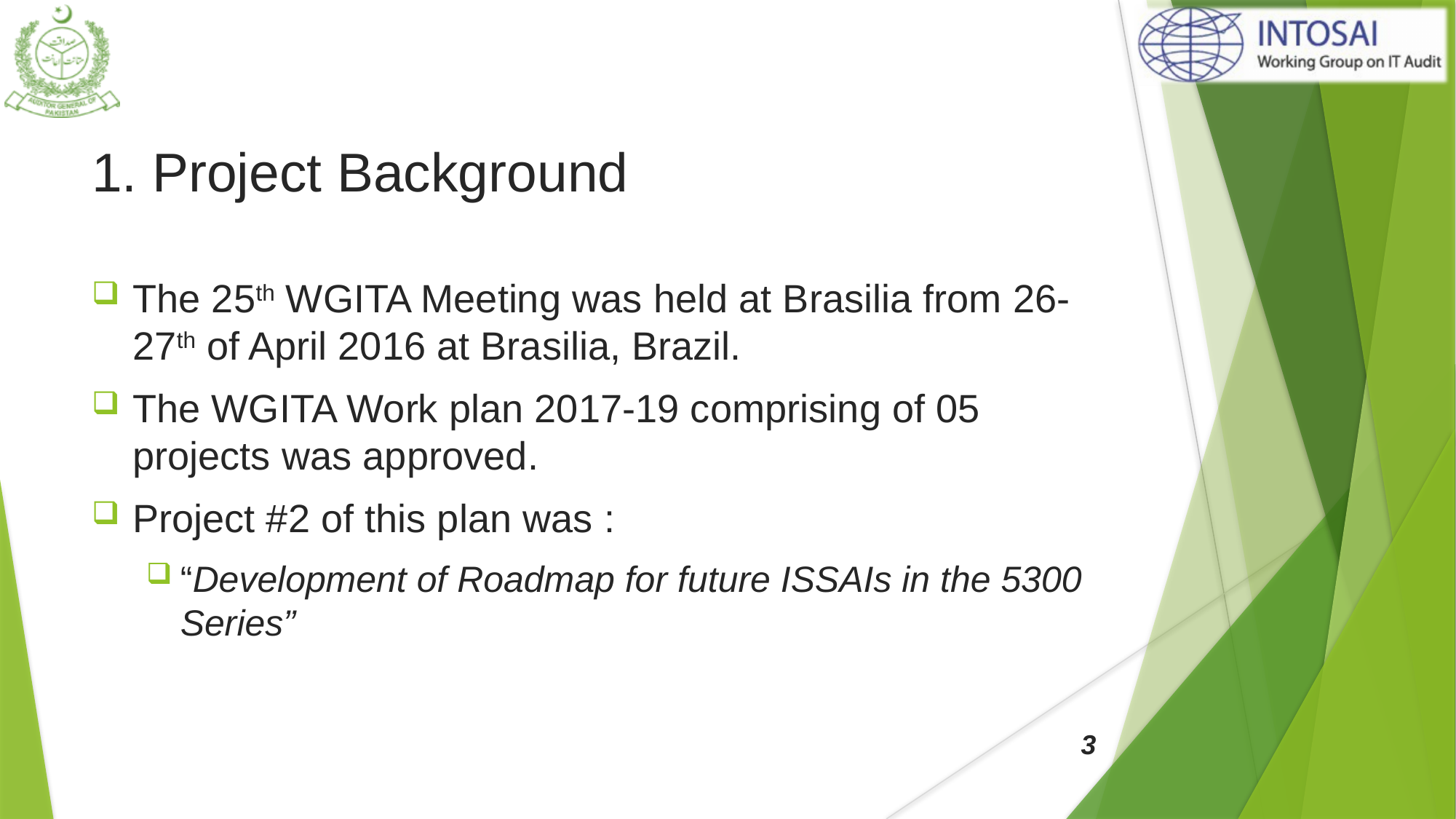

# 1. Project Background
The 25th WGITA Meeting was held at Brasilia from 26-27th of April 2016 at Brasilia, Brazil.
The WGITA Work plan 2017-19 comprising of 05 projects was approved.
Project #2 of this plan was :
“Development of Roadmap for future ISSAIs in the 5300 Series”

3